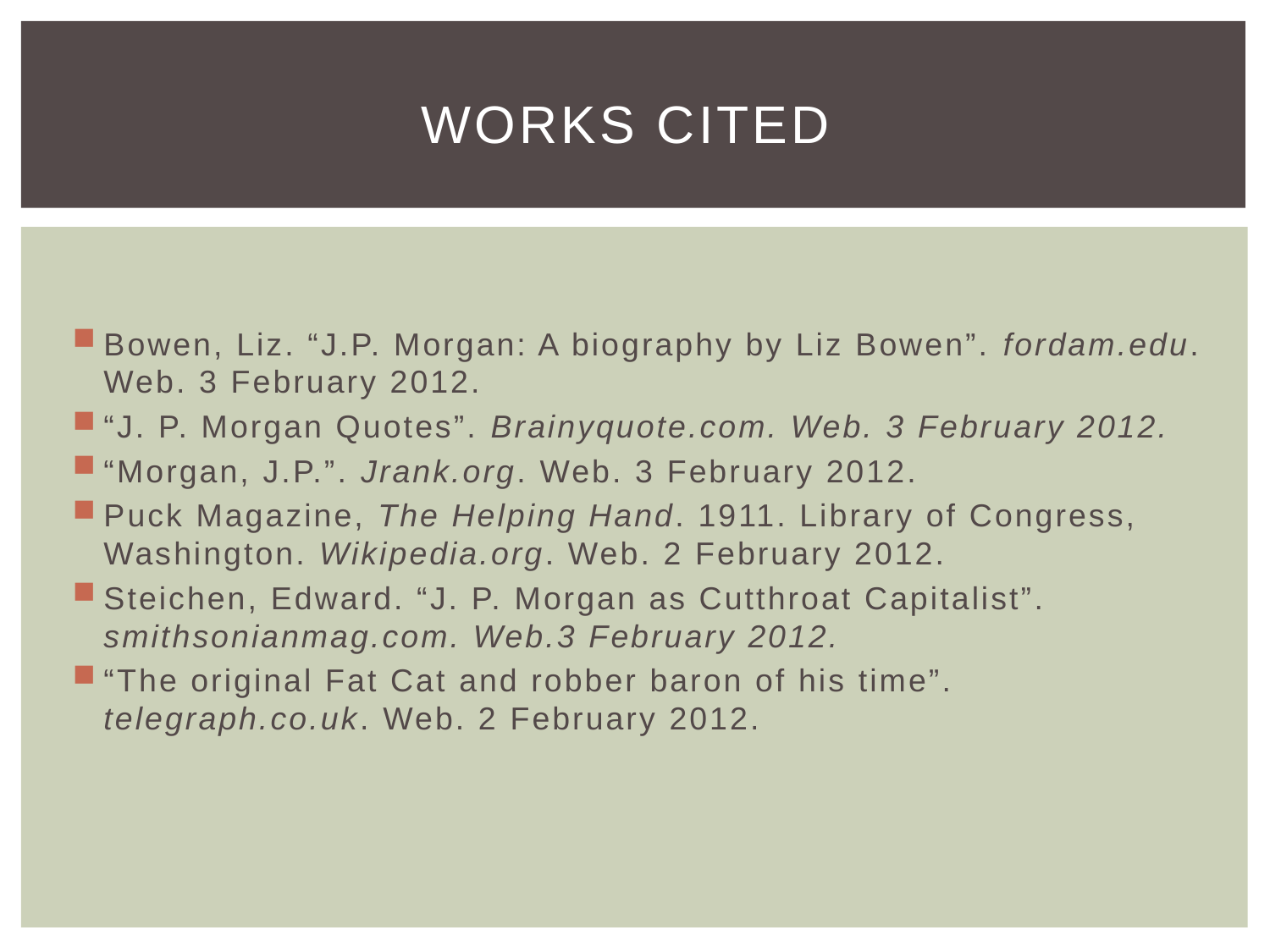

# Works Cited
Bowen, Liz. “J.P. Morgan: A biography by Liz Bowen”. fordam.edu. Web. 3 February 2012.
“J. P. Morgan Quotes”. Brainyquote.com. Web. 3 February 2012.
“Morgan, J.P.”. Jrank.org. Web. 3 February 2012.
Puck Magazine, The Helping Hand. 1911. Library of Congress, Washington. Wikipedia.org. Web. 2 February 2012.
Steichen, Edward. “J. P. Morgan as Cutthroat Capitalist”. smithsonianmag.com. Web.3 February 2012.
“The original Fat Cat and robber baron of his time”. telegraph.co.uk. Web. 2 February 2012.